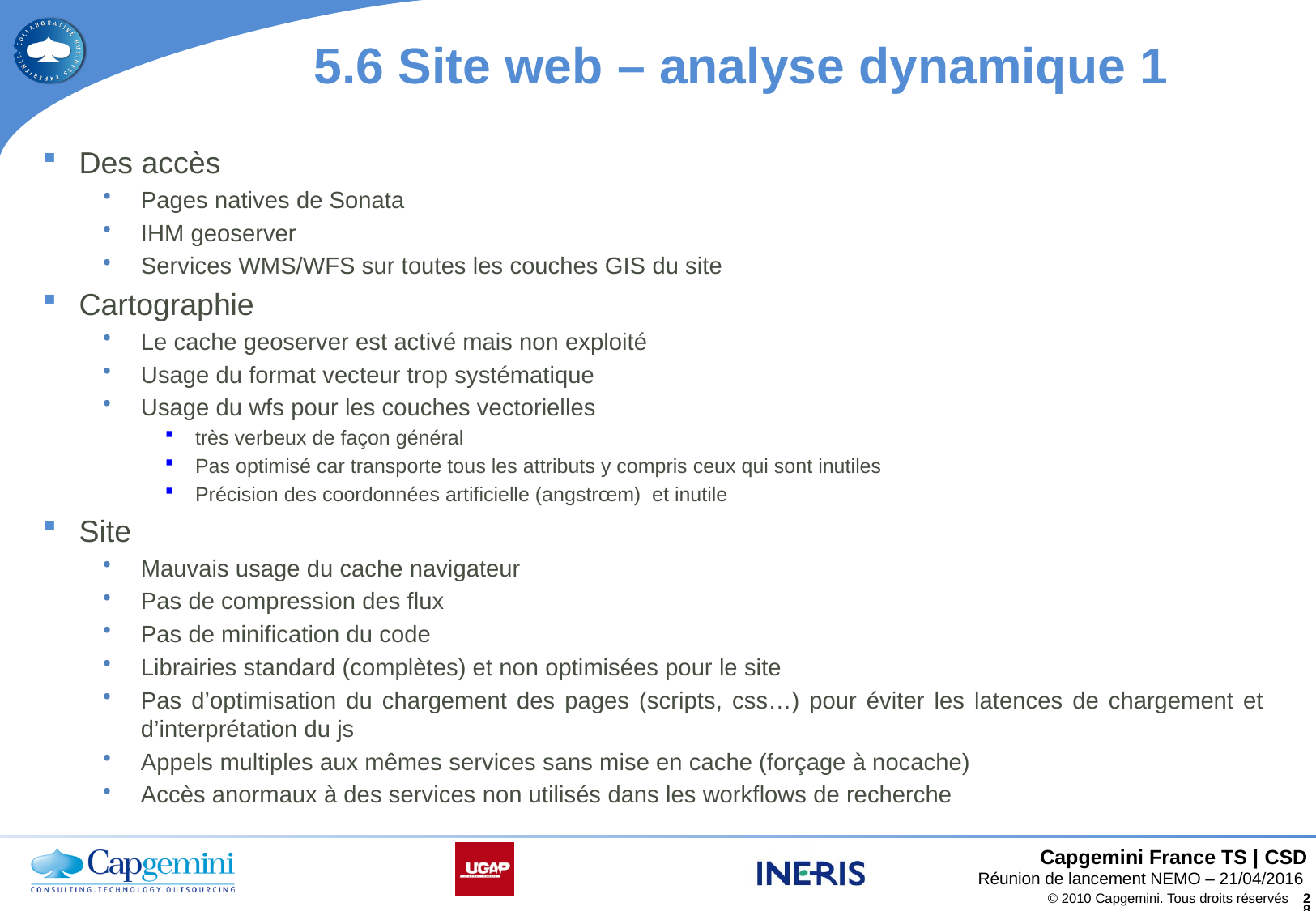

# 5.6 Site web – analyse dynamique 1
Des accès
Pages natives de Sonata
IHM geoserver
Services WMS/WFS sur toutes les couches GIS du site
Cartographie
Le cache geoserver est activé mais non exploité
Usage du format vecteur trop systématique
Usage du wfs pour les couches vectorielles
très verbeux de façon général
Pas optimisé car transporte tous les attributs y compris ceux qui sont inutiles
Précision des coordonnées artificielle (angstrœm)  et inutile
Site
Mauvais usage du cache navigateur
Pas de compression des flux
Pas de minification du code
Librairies standard (complètes) et non optimisées pour le site
Pas d’optimisation du chargement des pages (scripts, css…) pour éviter les latences de chargement et d’interprétation du js
Appels multiples aux mêmes services sans mise en cache (forçage à nocache)
Accès anormaux à des services non utilisés dans les workflows de recherche
Réunion de lancement NEMO – 21/04/2016
© 2010 Capgemini. Tous droits réservés
28